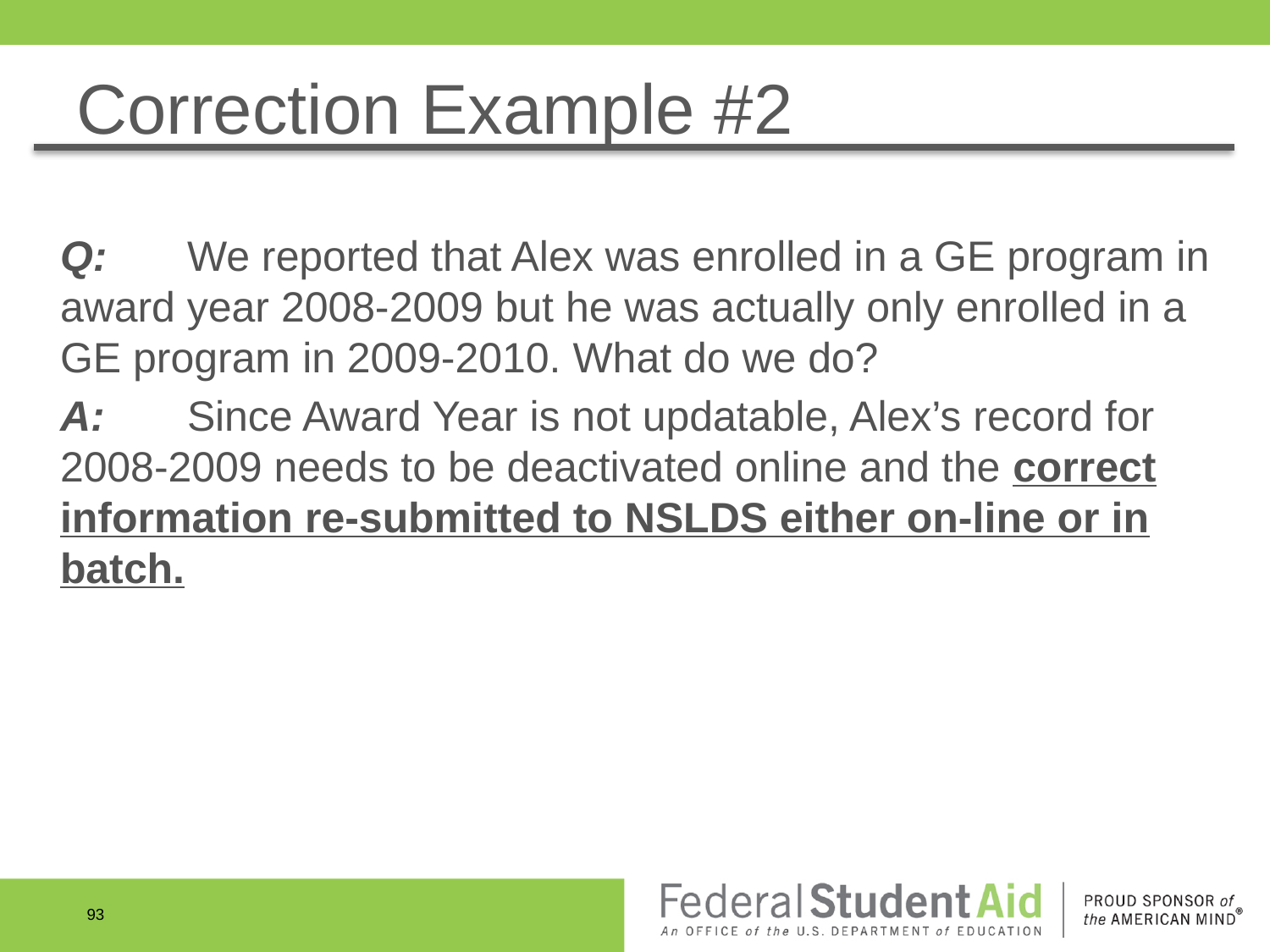

# Correction Example #2
Q:	We reported that Alex was enrolled in a GE program in award year 2008-2009 but he was actually only enrolled in a GE program in 2009-2010. What do we do?
A:	Since Award Year is not updatable, Alex’s record for 2008-2009 needs to be deactivated online and the correct information re-submitted to NSLDS either on-line or in batch.
93